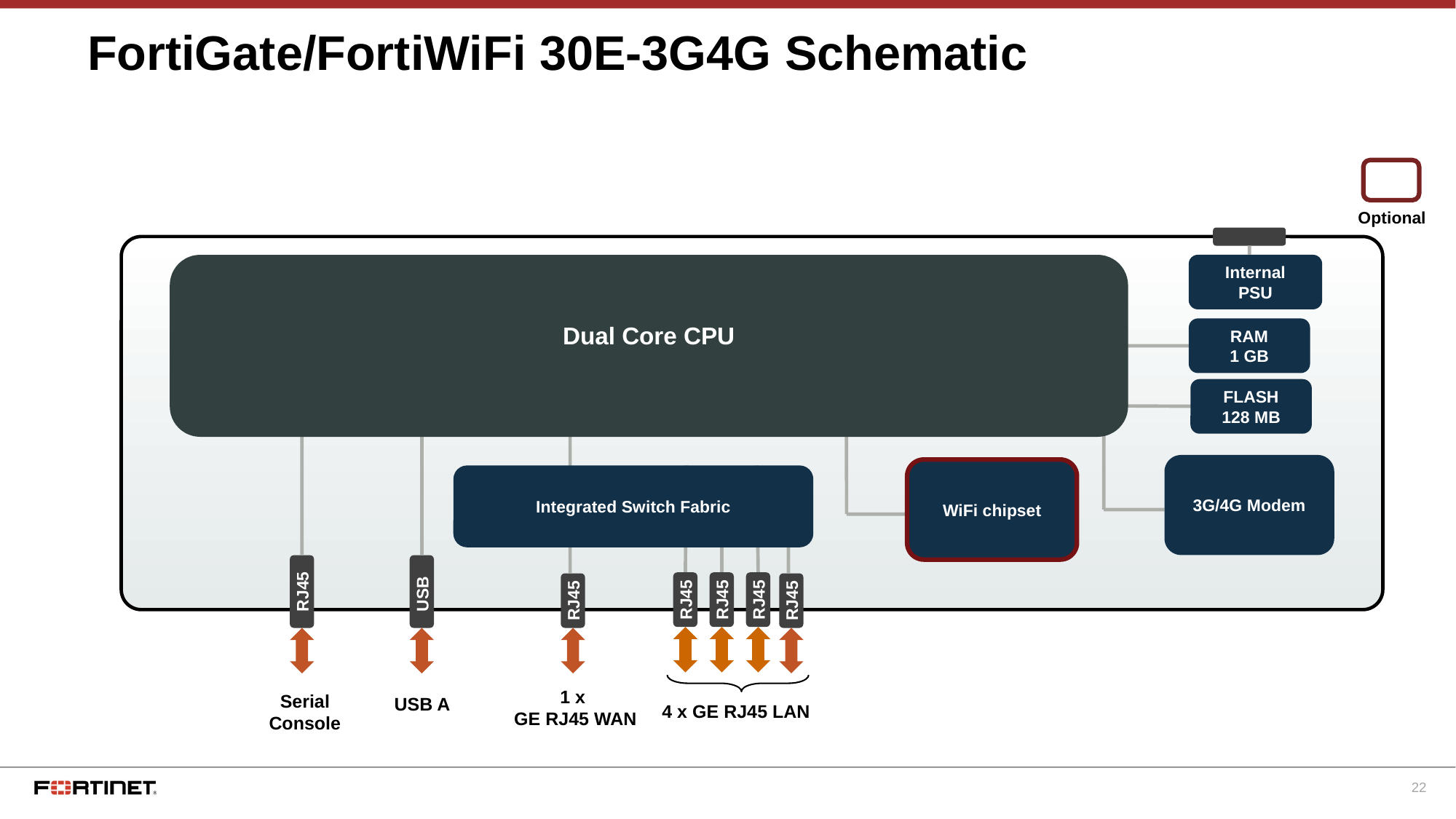

# FortiGate/FortiWiFi 30E-3G4G Schematic

Optional

Dual Core CPU

Internal
PSU
RAM
1 GB

FLASH
128 MB

3G/4G Modem
WiFi chipset

RJ45
RJ45
RJ45

Integrated Switch Fabric

RJ45
USB
RJ45
RJ45

1 x
GE RJ45 WAN
Serial Console
USB A
4 x GE RJ45 LAN